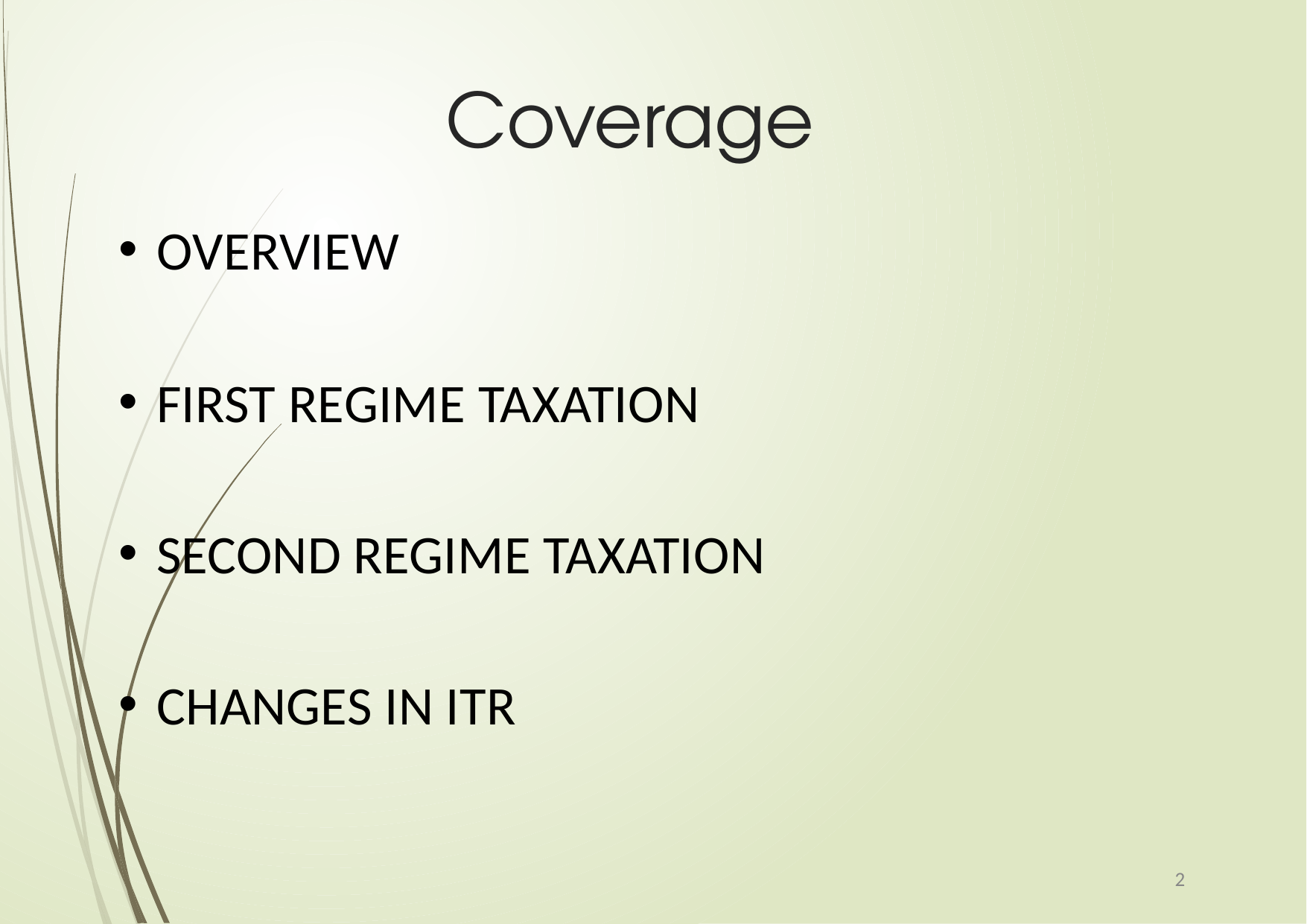

# Coverage
OVERVIEW

FIRST REGIME TAXATION

SECOND REGIME TAXATION

CHANGES IN ITR

2